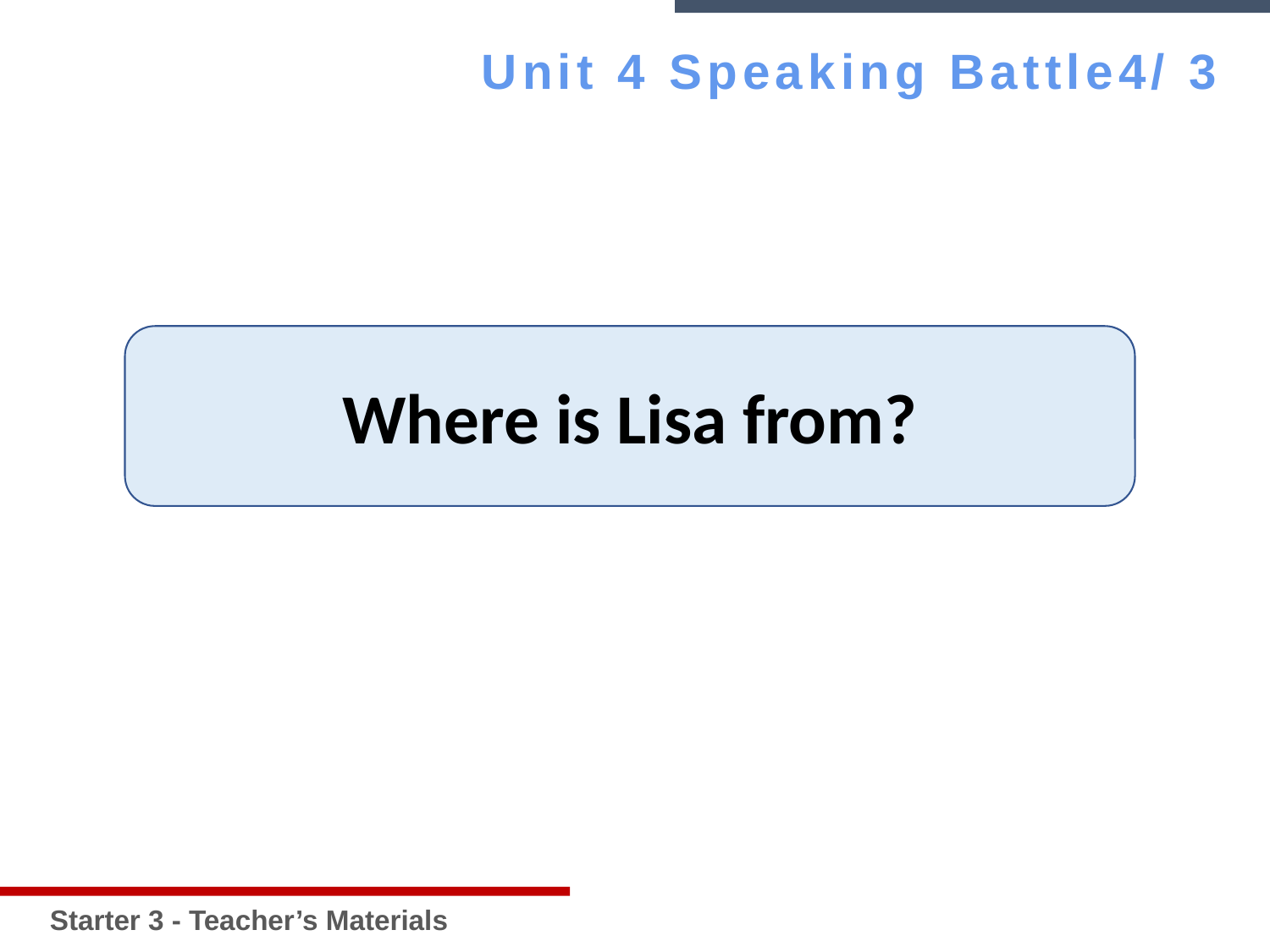

Starter 3 - Teacher’s Materials
Unit 4 Speaking Battle4/ 3
Where is Lisa from?